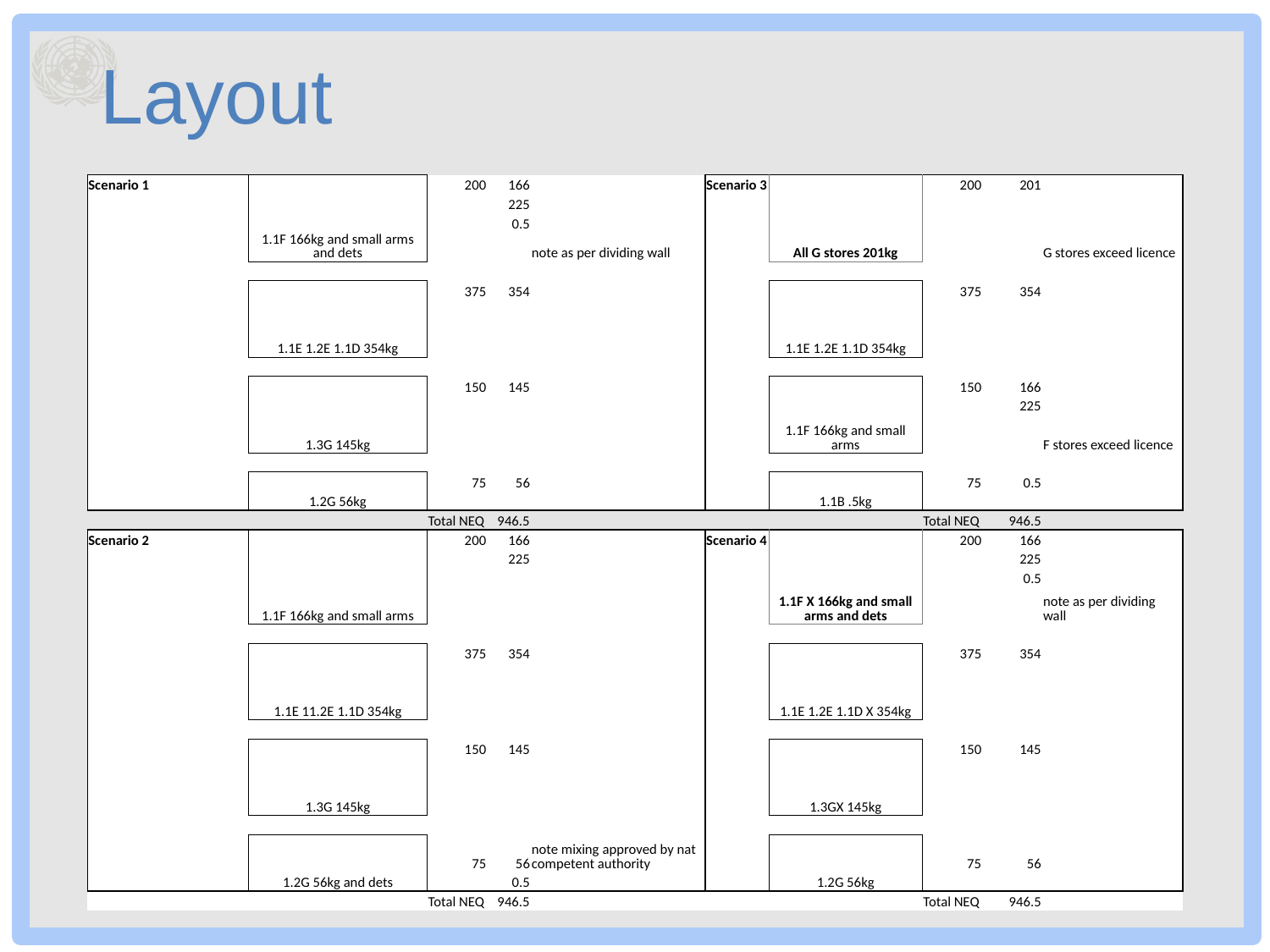

# Layout
| Scenario 1 | 1.1F 166kg and small arms and dets |  | 200 | 166 |  |  |  |  | Scenario 3 | All G stores 201kg |  | 200 | 201 |  |  |
| --- | --- | --- | --- | --- | --- | --- | --- | --- | --- | --- | --- | --- | --- | --- | --- |
|  |  |  |  | 225 |  |  |  |  |  |  |  |  |  |  |  |
|  |  |  |  | 0.5 |  |  |  |  |  |  |  |  |  |  |  |
|  |  |  |  |  | note as per dividing wall |  |  |  |  |  |  |  |  | G stores exceed licence |  |
|  |  |  |  |  |  |  |  |  |  |  |  |  |  |  |  |
|  | 1.1E 1.2E 1.1D 354kg |  | 375 | 354 |  |  |  |  |  | 1.1E 1.2E 1.1D 354kg |  | 375 | 354 |  |  |
|  |  |  |  |  |  |  |  |  |  |  |  |  |  |  |  |
|  |  |  |  |  |  |  |  |  |  |  |  |  |  |  |  |
|  |  |  |  |  |  |  |  |  |  |  |  |  |  |  |  |
|  |  |  |  |  |  |  |  |  |  |  |  |  |  |  |  |
|  | 1.3G 145kg |  | 150 | 145 |  |  |  |  |  | 1.1F 166kg and small arms |  | 150 | 166 |  |  |
|  |  |  |  |  |  |  |  |  |  |  |  |  | 225 |  |  |
|  |  |  |  |  |  |  |  |  |  |  |  |  |  |  |  |
|  |  |  |  |  |  |  |  |  |  |  |  |  |  | F stores exceed licence |  |
|  |  |  |  |  |  |  |  |  |  |  |  |  |  |  |  |
|  | 1.2G 56kg |  | 75 | 56 |  |  |  |  |  | 1.1B .5kg |  | 75 | 0.5 |  |  |
|  |  |  |  |  |  |  |  |  |  |  |  |  |  |  |  |
|  |  |  | Total NEQ | 946.5 |  |  |  |  |  |  |  | Total NEQ | 946.5 |  |  |
| Scenario 2 | 1.1F 166kg and small arms |  | 200 | 166 |  |  |  |  | Scenario 4 | 1.1F X 166kg and small arms and dets |  | 200 | 166 |  |  |
|  |  |  |  | 225 |  |  |  |  |  |  |  |  | 225 |  |  |
|  |  |  |  |  |  |  |  |  |  |  |  |  | 0.5 |  |  |
|  |  |  |  |  |  |  |  |  |  |  |  |  |  | note as per dividing wall |  |
|  |  |  |  |  |  |  |  |  |  |  |  |  |  |  |  |
|  | 1.1E 11.2E 1.1D 354kg |  | 375 | 354 |  |  |  |  |  | 1.1E 1.2E 1.1D X 354kg |  | 375 | 354 |  |  |
|  |  |  |  |  |  |  |  |  |  |  |  |  |  |  |  |
|  |  |  |  |  |  |  |  |  |  |  |  |  |  |  |  |
|  |  |  |  |  |  |  |  |  |  |  |  |  |  |  |  |
|  |  |  |  |  |  |  |  |  |  |  |  |  |  |  |  |
|  | 1.3G 145kg |  | 150 | 145 |  |  |  |  |  | 1.3GX 145kg |  | 150 | 145 |  |  |
|  |  |  |  |  |  |  |  |  |  |  |  |  |  |  |  |
|  |  |  |  |  |  |  |  |  |  |  |  |  |  |  |  |
|  |  |  |  |  |  |  |  |  |  |  |  |  |  |  |  |
|  |  |  |  |  |  |  |  |  |  |  |  |  |  |  |  |
|  | 1.2G 56kg and dets |  | 75 | 56 | note mixing approved by nat competent authority |  |  |  |  | 1.2G 56kg |  | 75 | 56 |  |  |
|  |  |  |  | 0.5 |  |  |  |  |  |  |  |  |  |  |  |
|  |  |  | Total NEQ | 946.5 |  |  |  |  |  |  |  | Total NEQ | 946.5 |  |  |